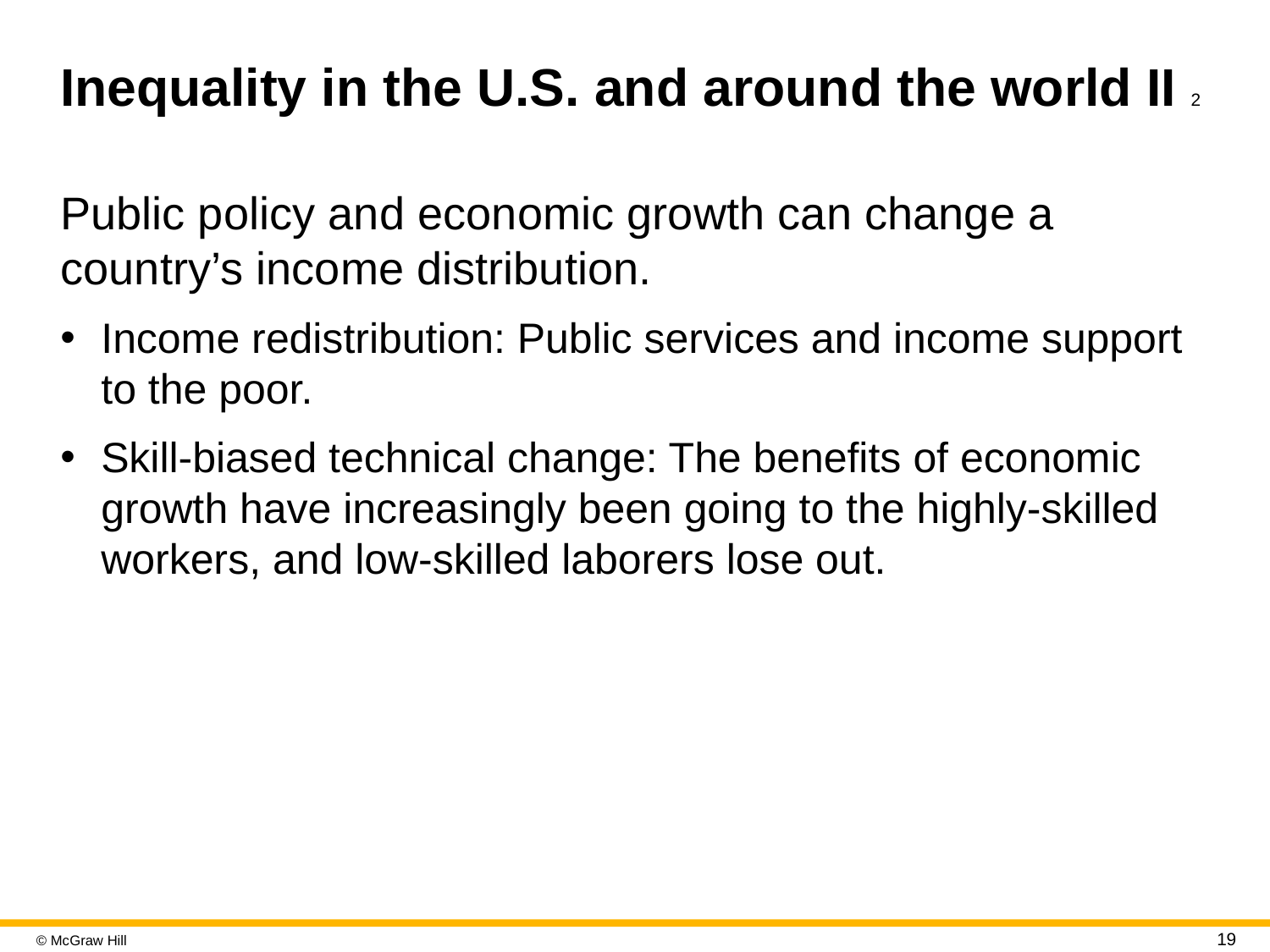

# Inequality in the U.S. and around the world II 2
Public policy and economic growth can change a country’s income distribution.
Income redistribution: Public services and income support to the poor.
Skill-biased technical change: The benefits of economic growth have increasingly been going to the highly-skilled workers, and low-skilled laborers lose out.